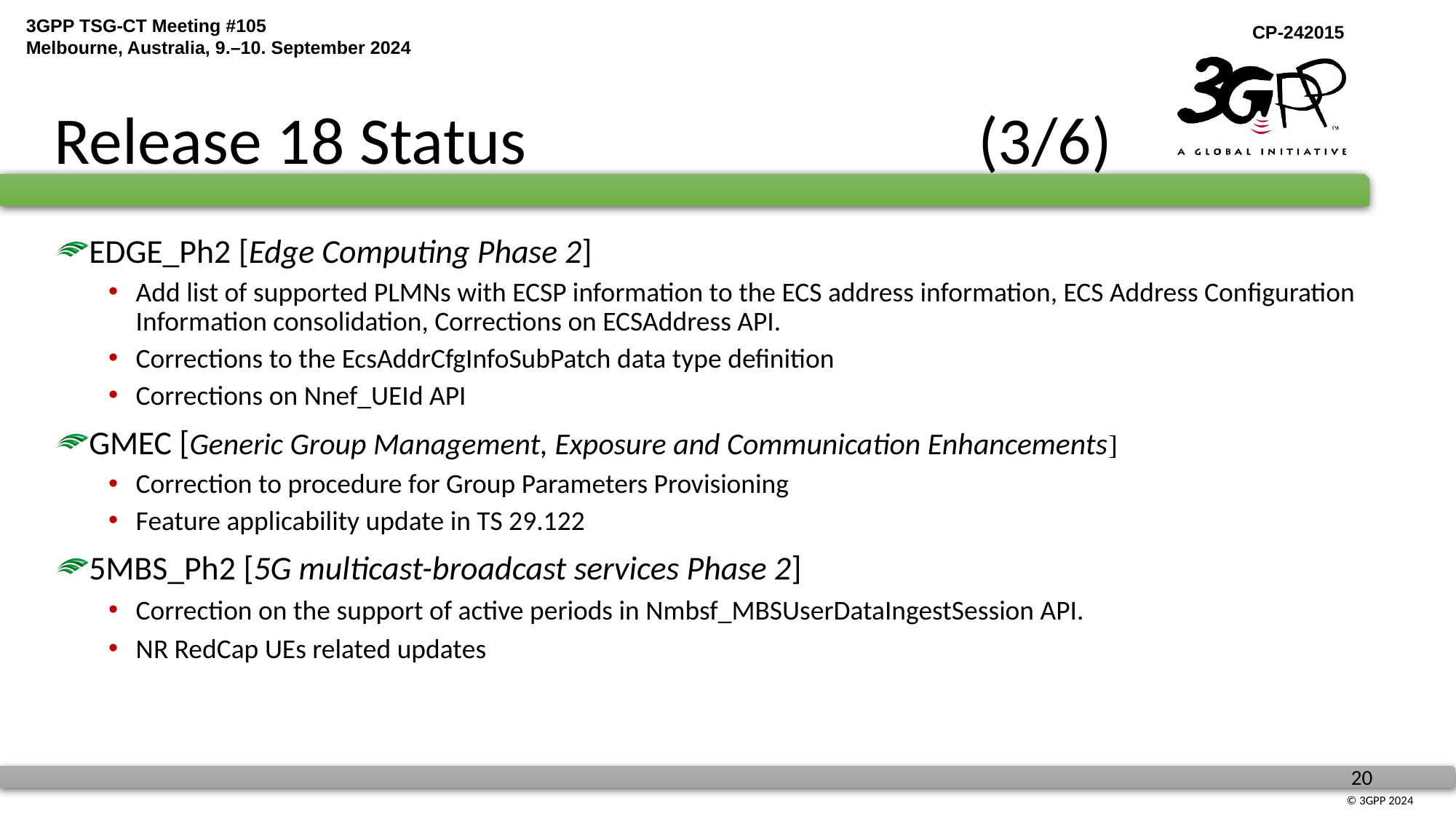

# Release 18 Status                              (3/6)
EDGE_Ph2 [Edge Computing Phase 2]
Add list of supported PLMNs with ECSP information to the ECS address information, ECS Address Configuration Information consolidation, Corrections on ECSAddress API.
Corrections to the EcsAddrCfgInfoSubPatch data type definition
Corrections on Nnef_UEId API
GMEC [Generic Group Management, Exposure and Communication Enhancements]
Correction to procedure for Group Parameters Provisioning
Feature applicability update in TS 29.122
5MBS_Ph2 [5G multicast-broadcast services Phase 2]
Correction on the support of active periods in Nmbsf_MBSUserDataIngestSession API.
NR RedCap UEs related updates